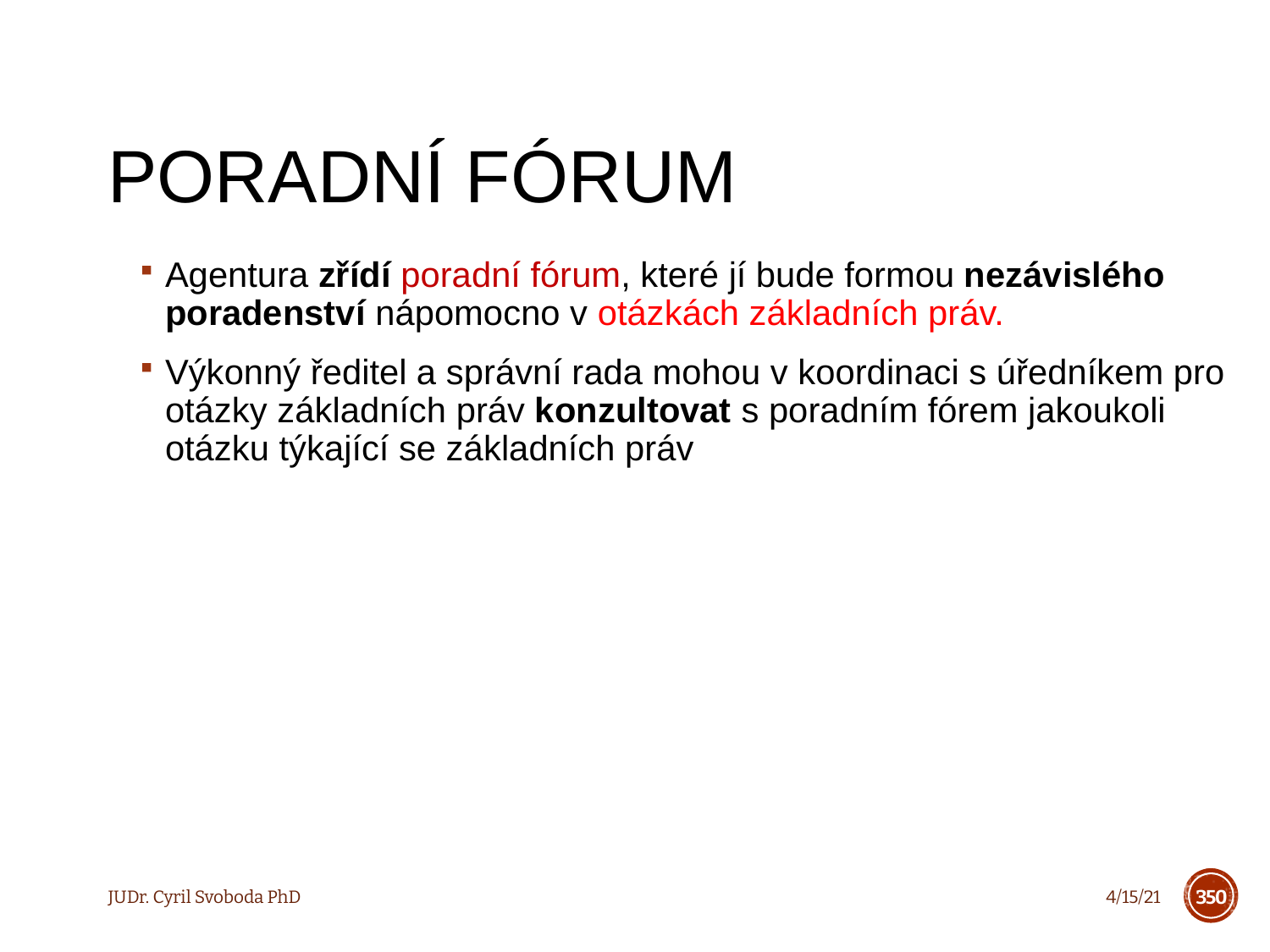

# Poradní fórum
Agentura zřídí poradní fórum, které jí bude formou nezávislého poradenství nápomocno v otázkách základních práv.
Výkonný ředitel a správní rada mohou v koordinaci s úředníkem pro otázky základních práv konzultovat s poradním fórem jakoukoli otázku týkající se základních práv
JUDr. Cyril Svoboda PhD
4/15/21
350